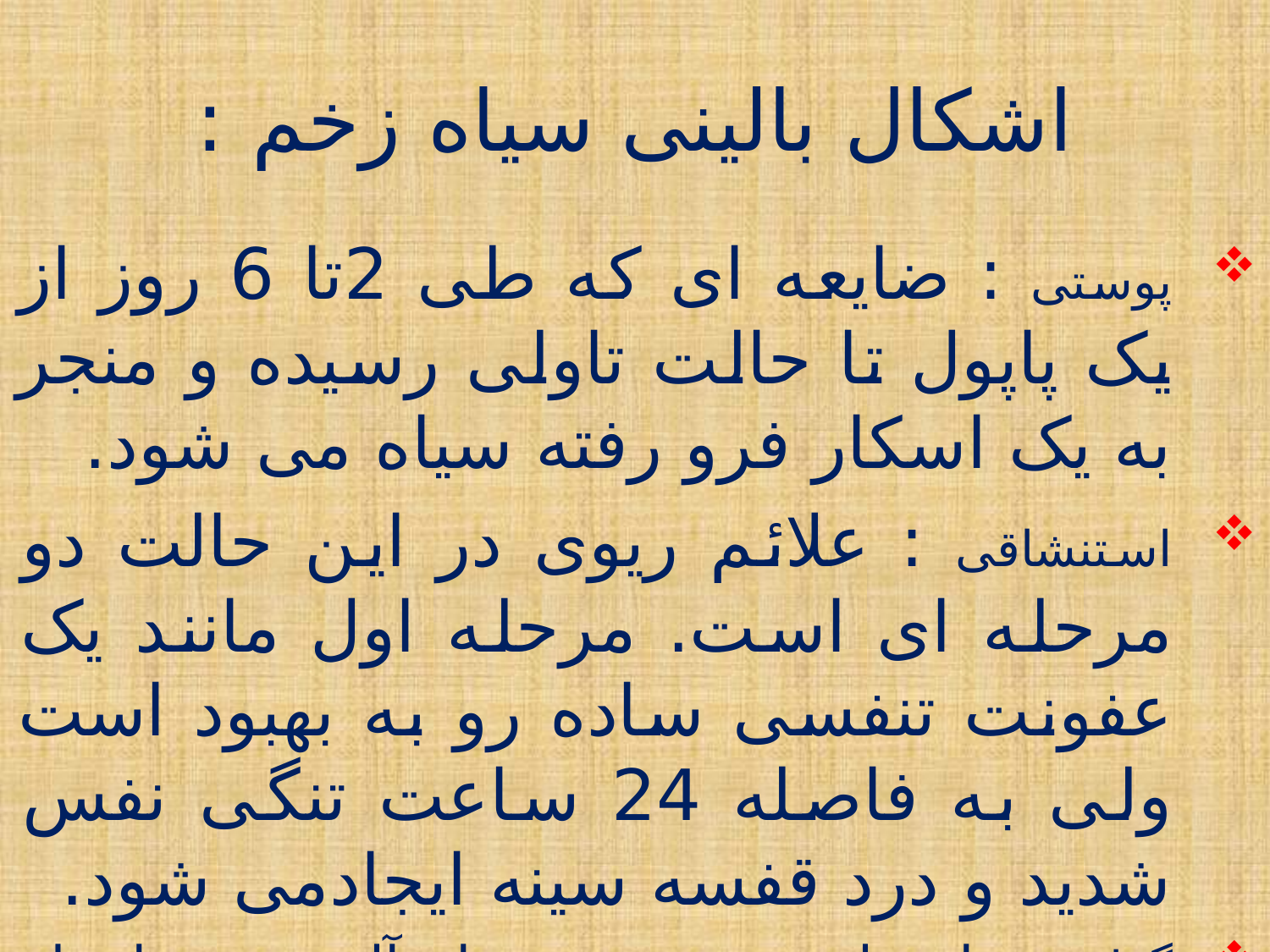

# اشکال بالینی سیاه زخم :
پوستی : ضایعه ای که طی 2تا 6 روز از یک پاپول تا حالت تاولی رسیده و منجر به یک اسکار فرو رفته سیاه می شود.
استنشاقی : علائم ریوی در این حالت دو مرحله ای است. مرحله اول مانند یک عفونت تنفسی ساده رو به بهبود است ولی به فاصله 24 ساعت تنگی نفس شدید و درد قفسه سینه ایجادمی شود.
گوارشی:از طریق خوردن مواد آلوده به باسیل بیماری